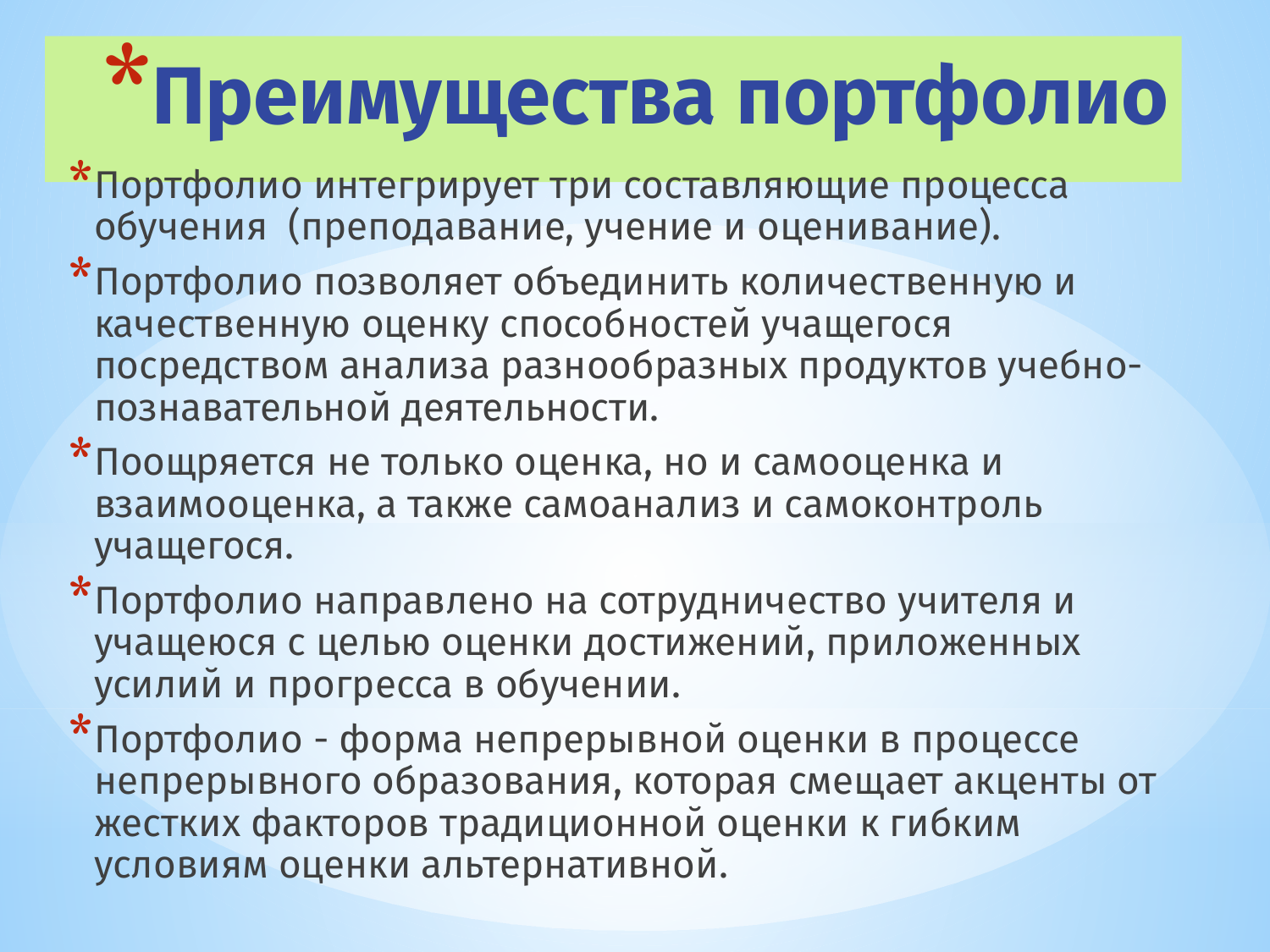

# Преимущества портфолио
Портфолио интегрирует три составляющие процесса обучения  (преподавание, учение и оценивание).
Портфолио позволяет объединить количественную и качественную оценку способностей учащегося посредством анализа разнообразных продуктов учебно-познавательной деятельности.
Поощряется не только оценка, но и самооценка и взаимооценка, а также самоанализ и самоконтроль учащегося.
Портфолио направлено на сотрудничество учителя и учащеюся с целью оценки достижений, приложенных усилий и прогресса в обучении.
Портфолио - форма непрерывной оценки в процессе непрерывного образования, которая смещает акценты от жестких факторов традиционной оценки к гибким условиям оценки альтернативной.